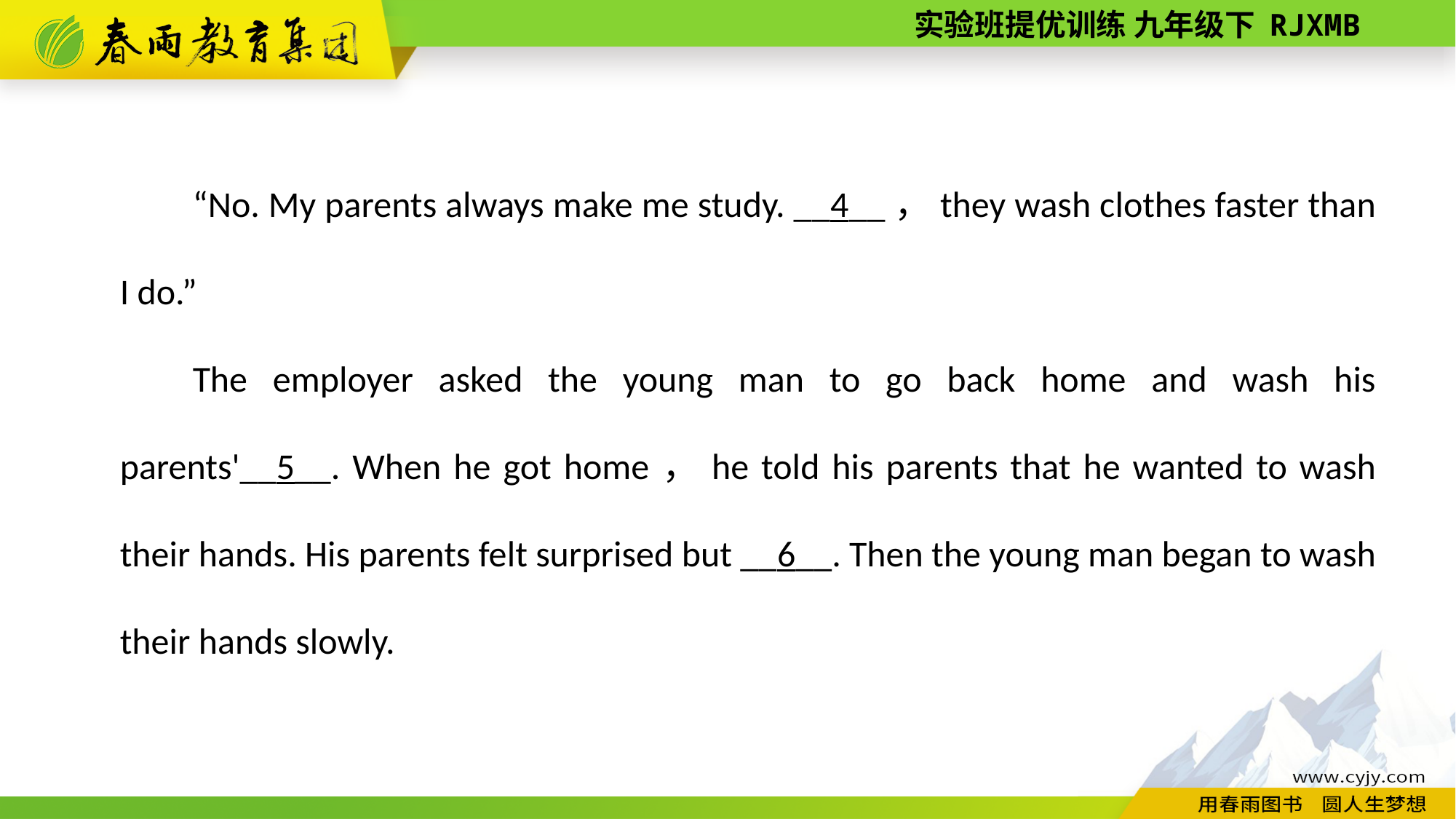

“No. My parents always make me study. __4__，they wash clothes faster than I do.”
The employer asked the young man to go back home and wash his parents'__5__. When he got home，he told his parents that he wanted to wash their hands. His parents felt surprised but __6__. Then the young man began to wash their hands slowly.